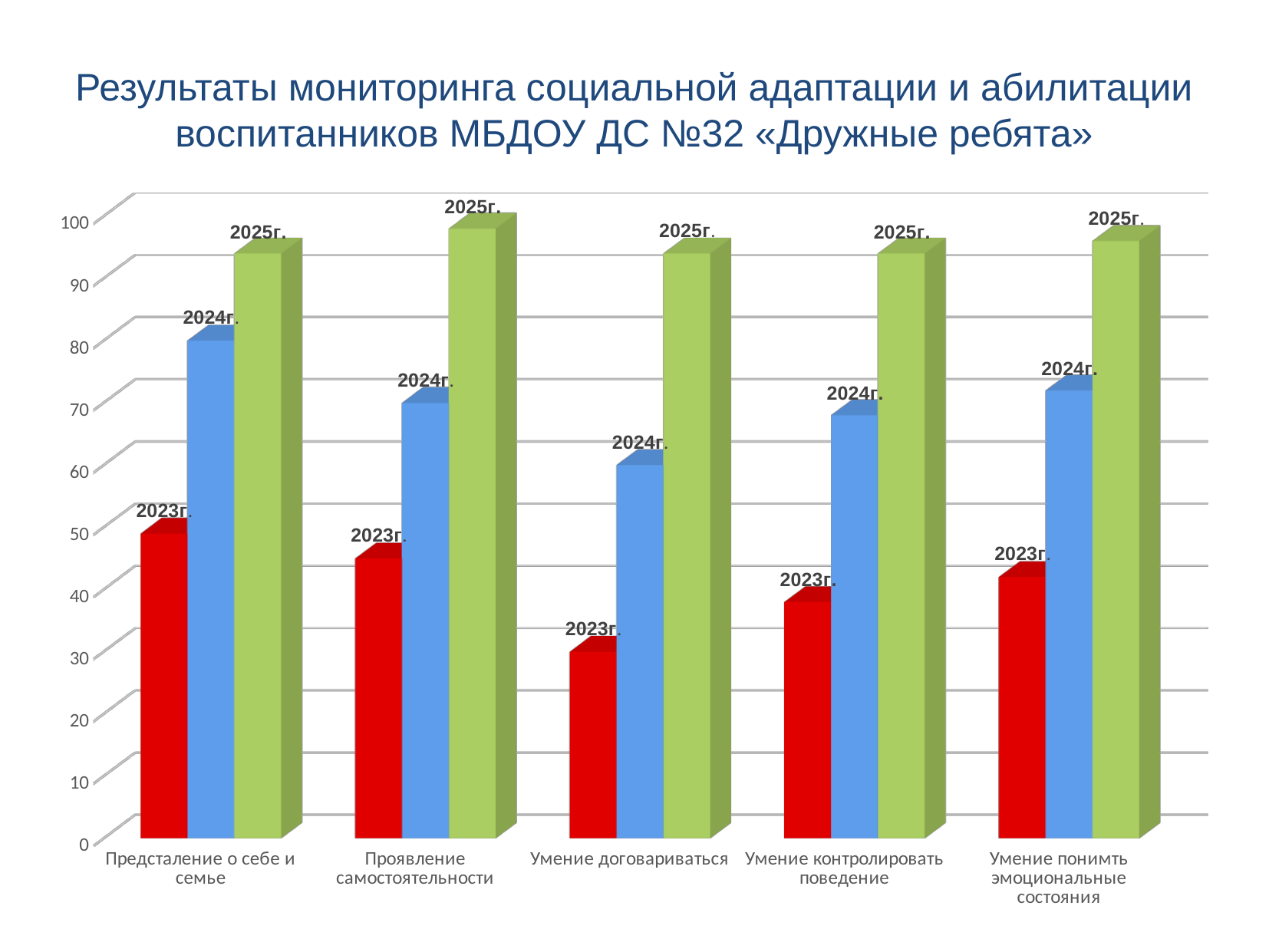

# Результаты мониторинга социальной адаптации и абилитации воспитанников МБДОУ ДС №32 «Дружные ребята»

[unsupported chart]